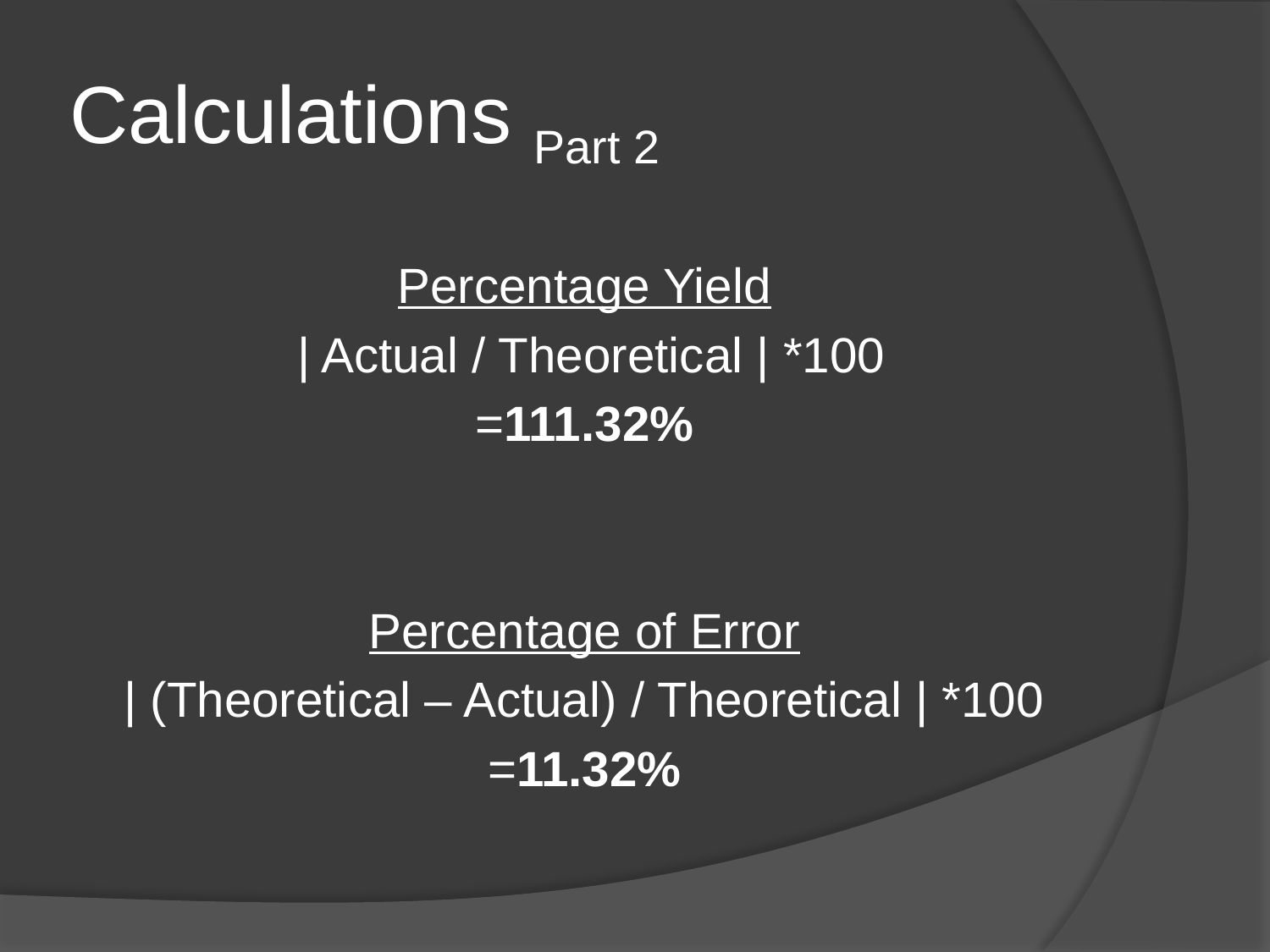

# Calculations Part 2
Percentage Yield
 | Actual / Theoretical | *100
=111.32%

Percentage of Error
| (Theoretical – Actual) / Theoretical | *100
=11.32%